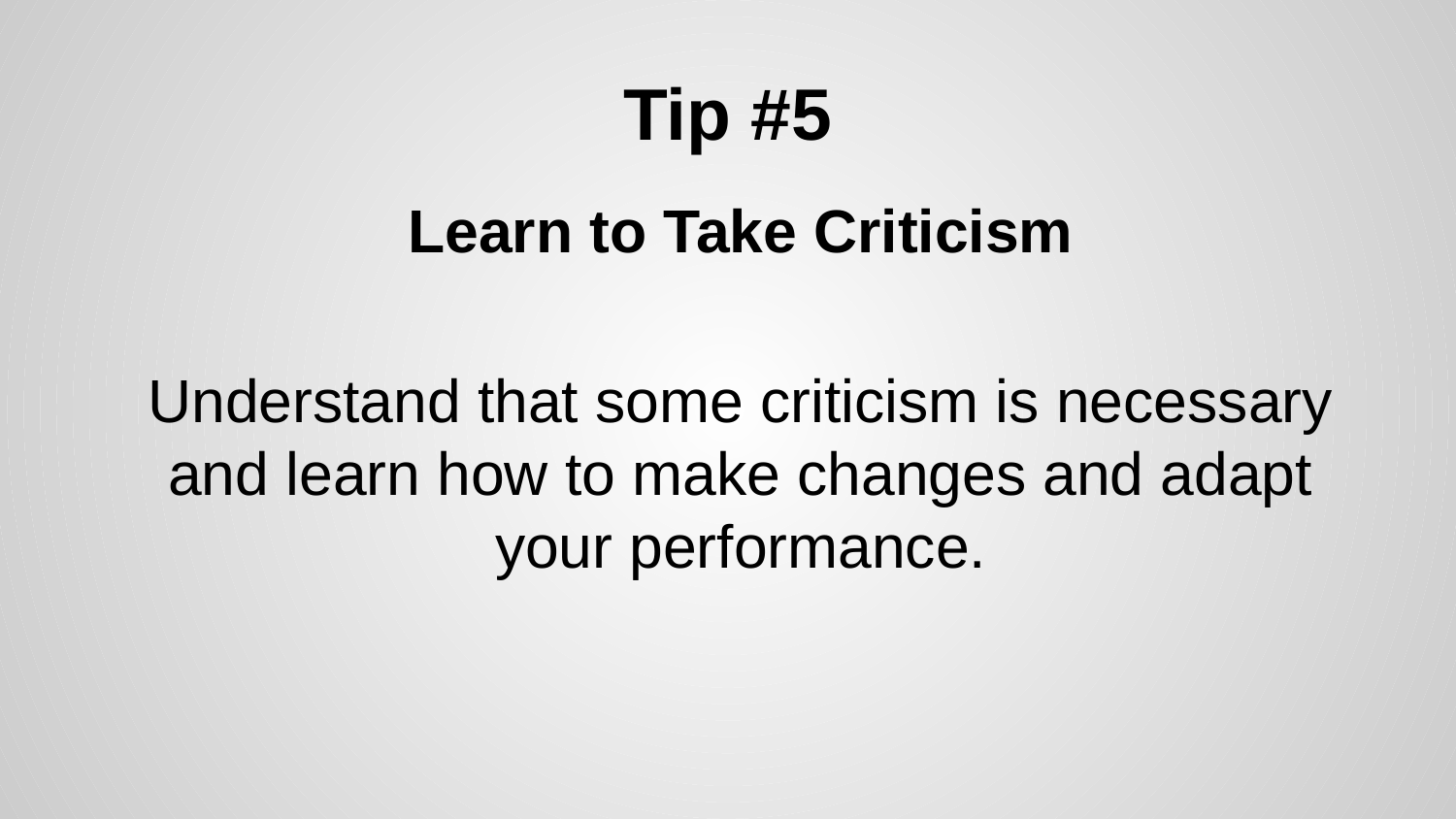

# Tip #5
Learn to Take Criticism

Understand that some criticism is necessary and learn how to make changes and adapt your performance.